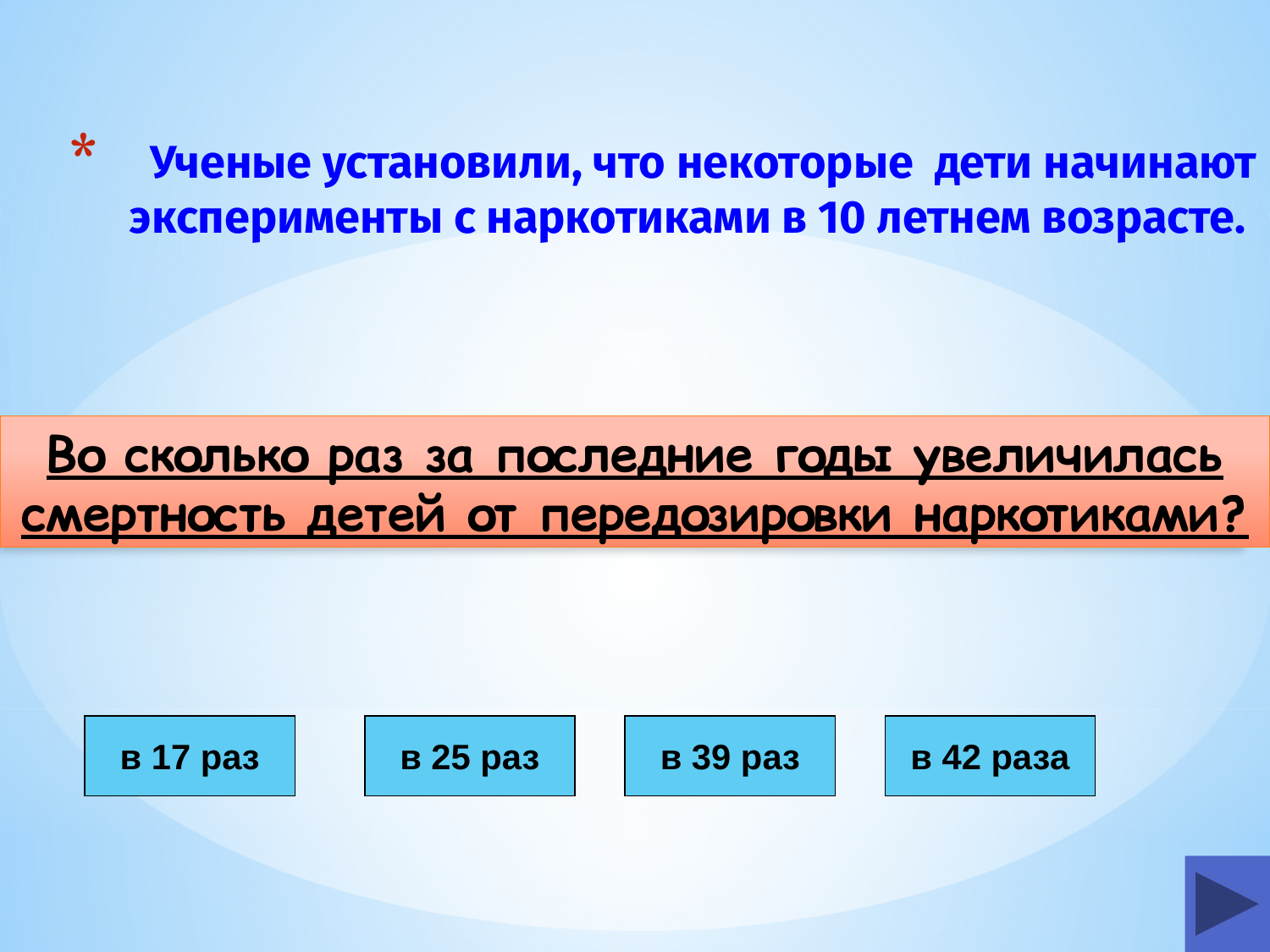

# Ученые установили, что некоторые  дети начинают эксперименты с наркотиками в 10 летнем возрасте.
Во сколько раз за последние годы увеличилась смертность детей от передозировки наркотиками?
в 17 раз
в 25 раз
в 39 раз
в 42 раза